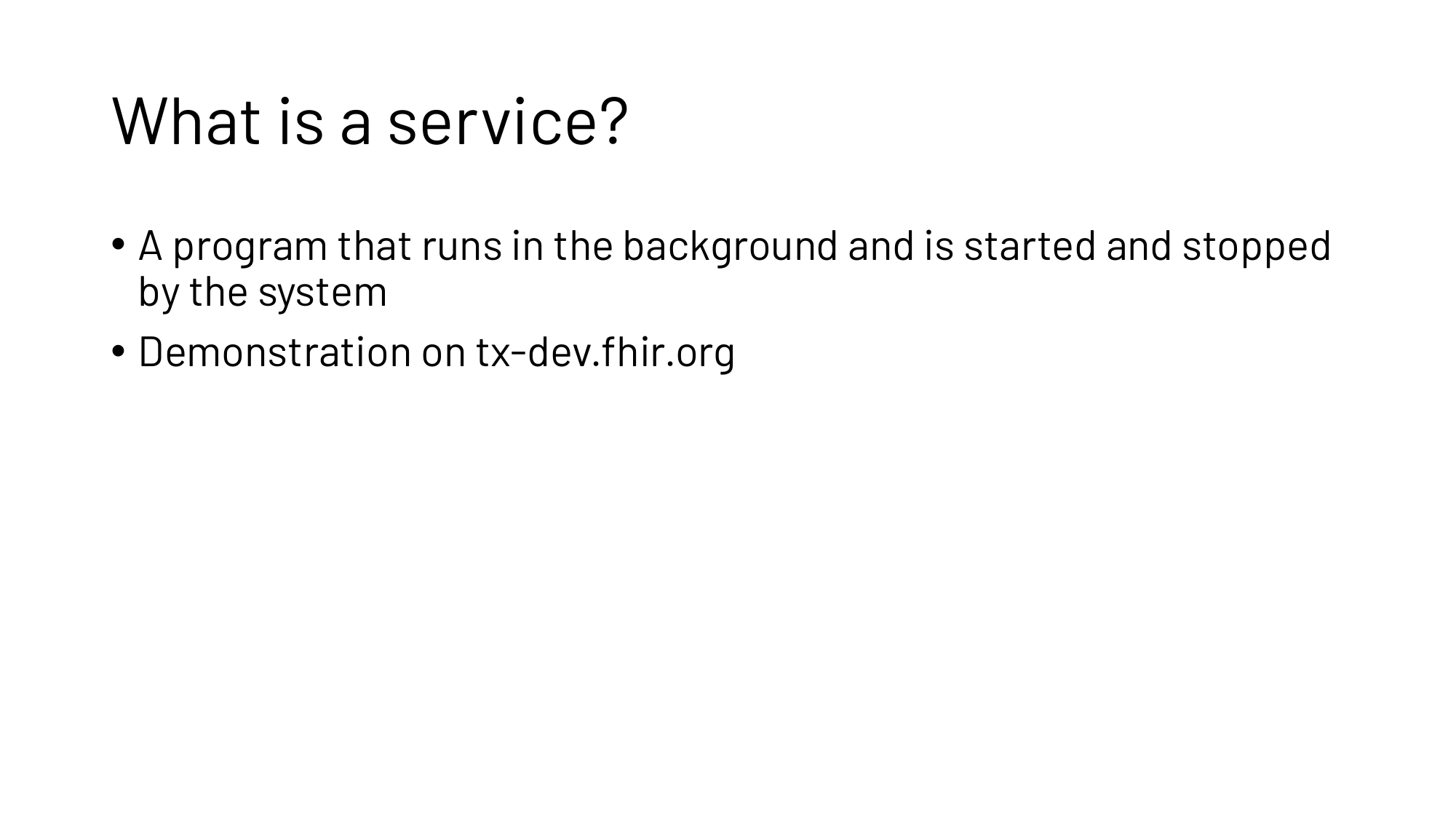

# What is a service?
A program that runs in the background and is started and stopped by the system
Demonstration on tx-dev.fhir.org